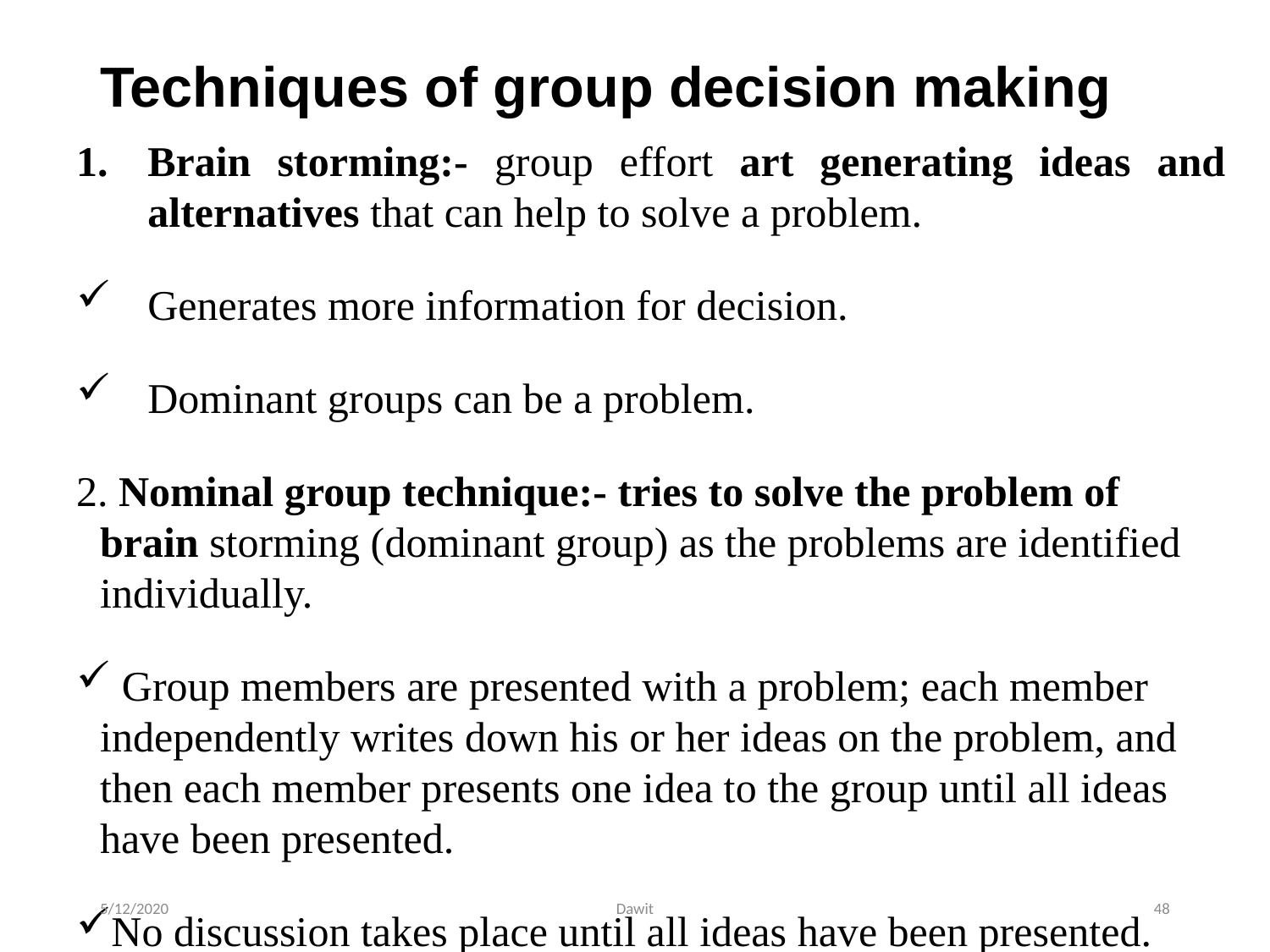

# Techniques of group decision making
Brain storming:- group effort art generating ideas and alternatives that can help to solve a problem.
Generates more information for decision.
Dominant groups can be a problem.
2. Nominal group technique:- tries to solve the problem of brain storming (dominant group) as the problems are identified individually.
 Group members are presented with a problem; each member independently writes down his or her ideas on the problem, and then each member presents one idea to the group until all ideas have been presented.
No discussion takes place until all ideas have been presented.
5/12/2020
Dawit
48